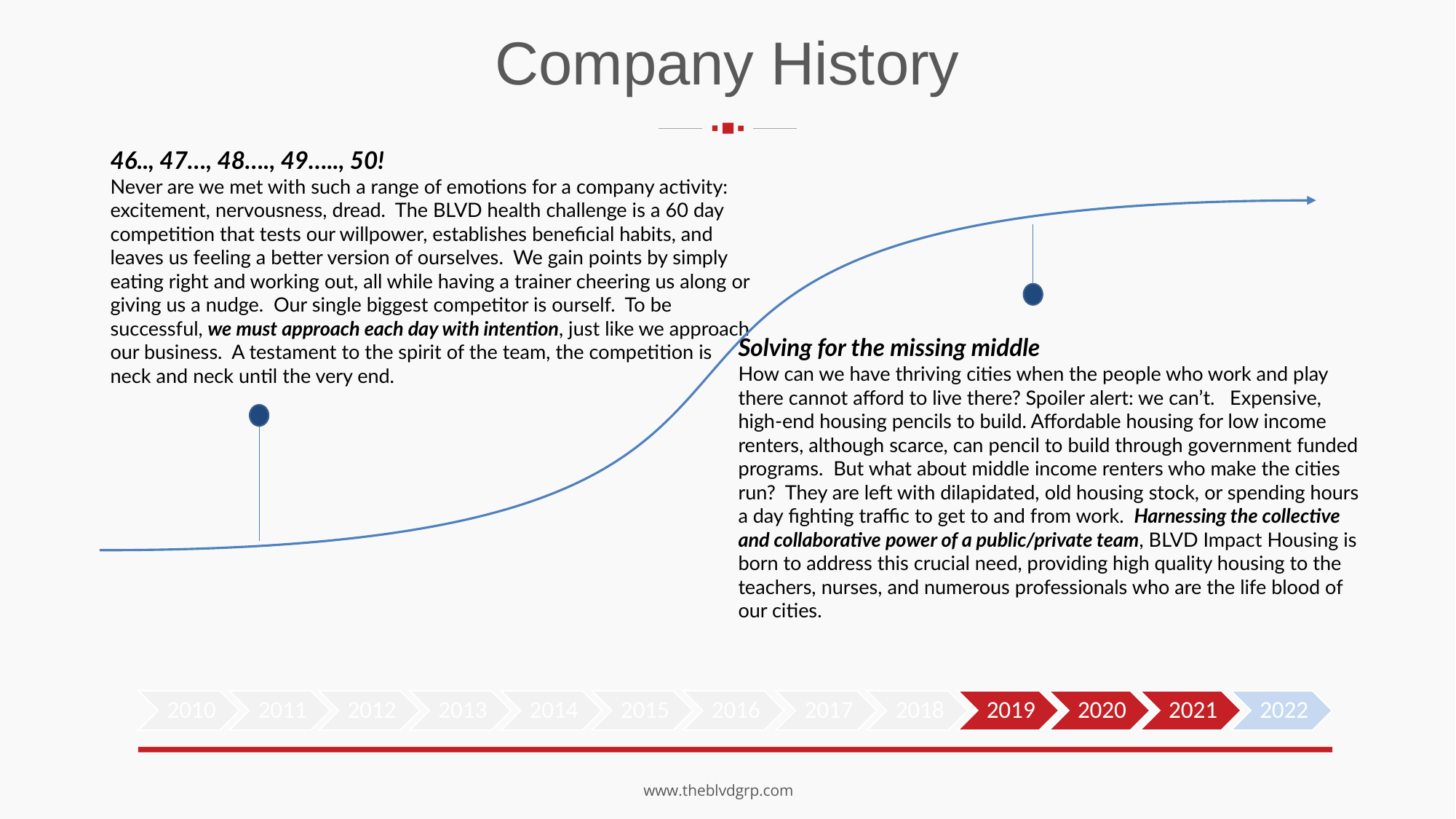

Company History

46.., 47…, 48…., 49….., 50!
Never are we met with such a range of emotions for a company activity: excitement, nervousness, dread.  The BLVD health challenge is a 60 day competition that tests our willpower, establishes beneficial habits, and leaves us feeling a better version of ourselves.  We gain points by simply eating right and working out, all while having a trainer cheering us along or giving us a nudge.  Our single biggest competitor is ourself.  To be successful, we must approach each day with intention, just like we approach our business.  A testament to the spirit of the team, the competition is neck and neck until the very end.

Solving for the missing middle
How can we have thriving cities when the people who work and play there cannot afford to live there? Spoiler alert: we can’t.   Expensive, high-end housing pencils to build. Affordable housing for low income renters, although scarce, can pencil to build through government funded programs.  But what about middle income renters who make the cities run?  They are left with dilapidated, old housing stock, or spending hours a day fighting traffic to get to and from work.  Harnessing the collective and collaborative power of a public/private team, BLVD Impact Housing is born to address this crucial need, providing high quality housing to the teachers, nurses, and numerous professionals who are the life blood of our cities.

2010
2011
2012
2013
2014
2015
2016
2017
2018
2019
2020
2021
2022

www.theblvdgrp.com